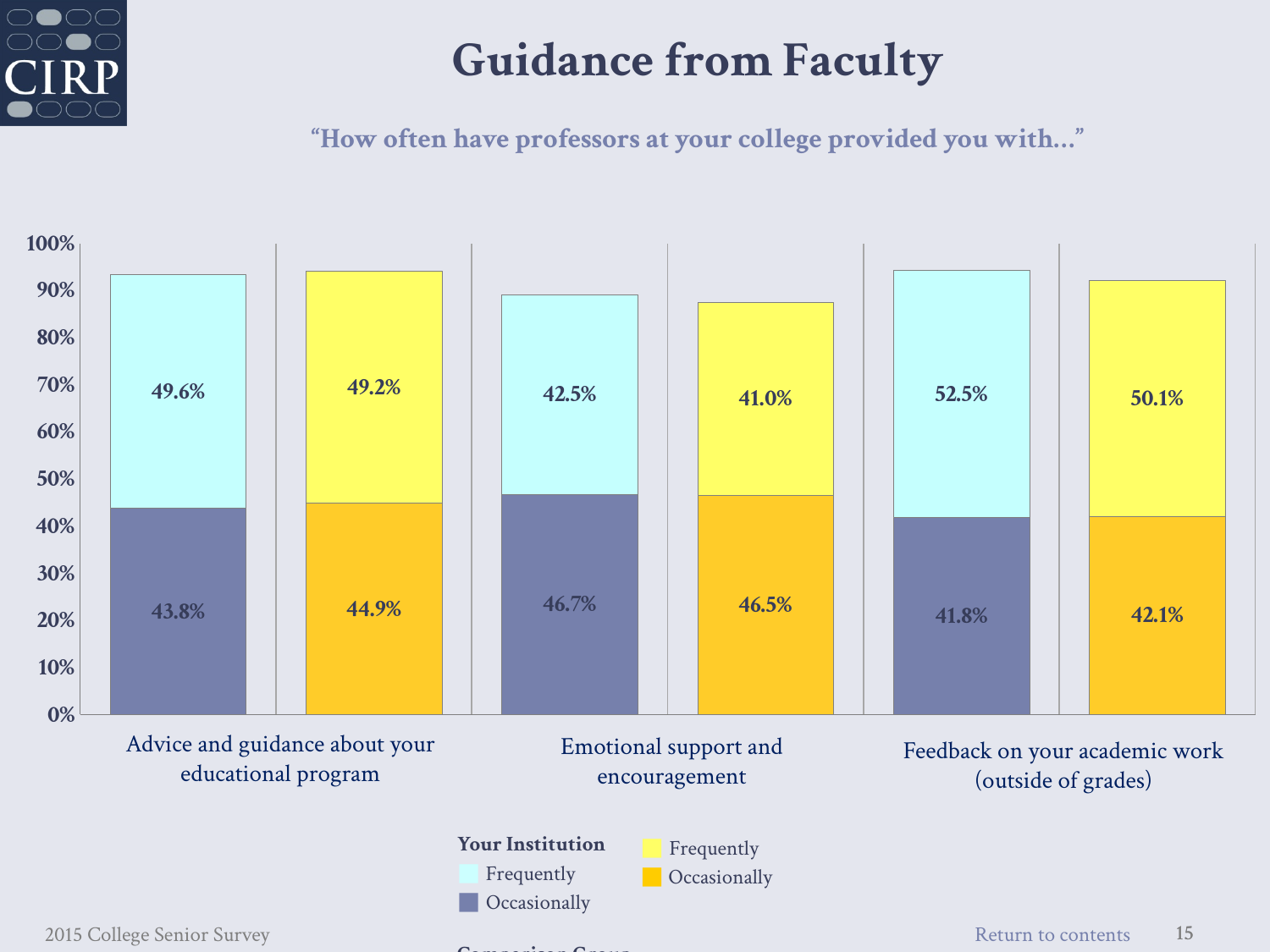

Guidance from Faculty
“How often have professors at your college provided you with…”

### Chart

| Category | occasionally | frequently |
|---|---|---|
| Advice and guidance about your educational program | 0.438 | 0.496 |
| comp | 0.449 | 0.492 |
| Emotional support and encouragement | 0.467 | 0.425 |
| comp | 0.465 | 0.41 |
| Feedback on your academic work | 0.418 | 0.525 |
| comp | 0.421 | 0.501 |
Advice and guidance about your educational program
Emotional support and encouragement
Feedback on your academic work (outside of grades)
Your Institution
■ Frequently
■ Occasionally

Comparison Group
■ Frequently
■ Occasionally

2015 College Senior Survey
15
15